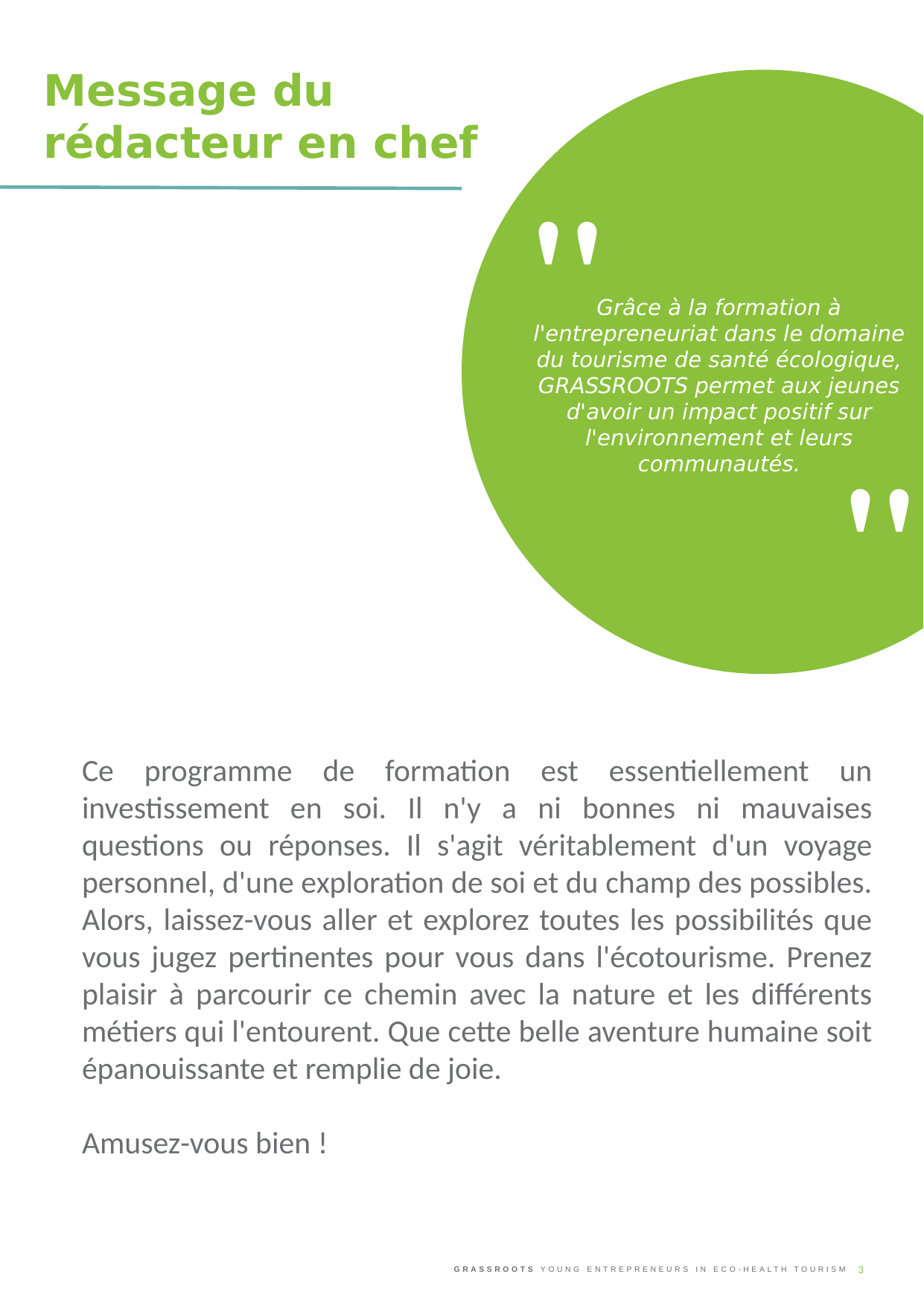

Message du rédacteur en chef
"
Grâce à la formation à l'entrepreneuriat dans le domaine du tourisme de santé écologique, GRASSROOTS permet aux jeunes d'avoir un impact positif sur l'environnement et leurs communautés.

"
Ce programme de formation est essentiellement un investissement en soi. Il n'y a ni bonnes ni mauvaises questions ou réponses. Il s'agit véritablement d'un voyage personnel, d'une exploration de soi et du champ des possibles. Alors, laissez-vous aller et explorez toutes les possibilités que vous jugez pertinentes pour vous dans l'écotourisme. Prenez plaisir à parcourir ce chemin avec la nature et les différents métiers qui l'entourent. Que cette belle aventure humaine soit épanouissante et remplie de joie.

Amusez-vous bien !
3